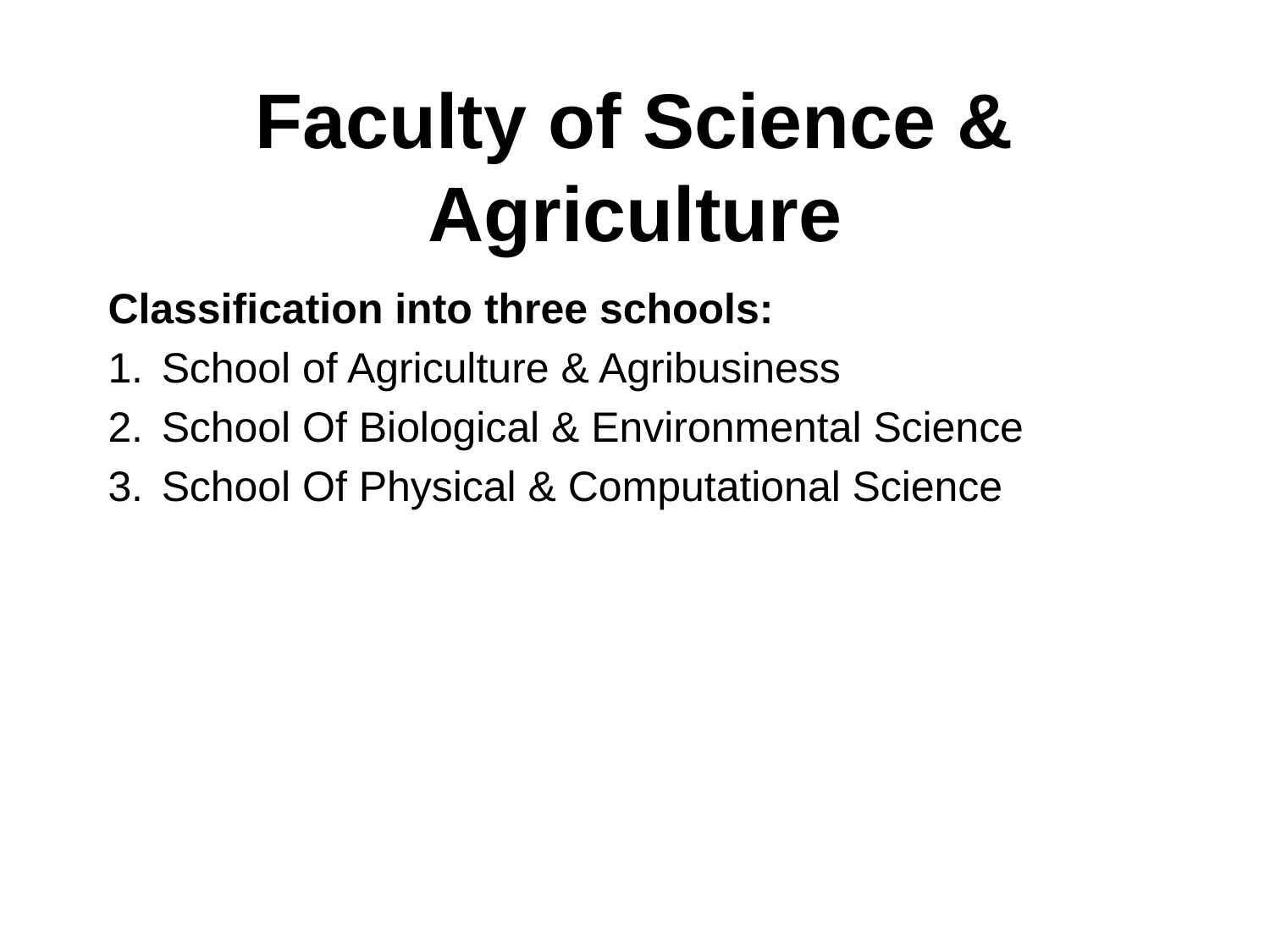

# Faculty of Science & Agriculture
Classification into three schools:
School of Agriculture & Agribusiness
School Of Biological & Environmental Science
School Of Physical & Computational Science